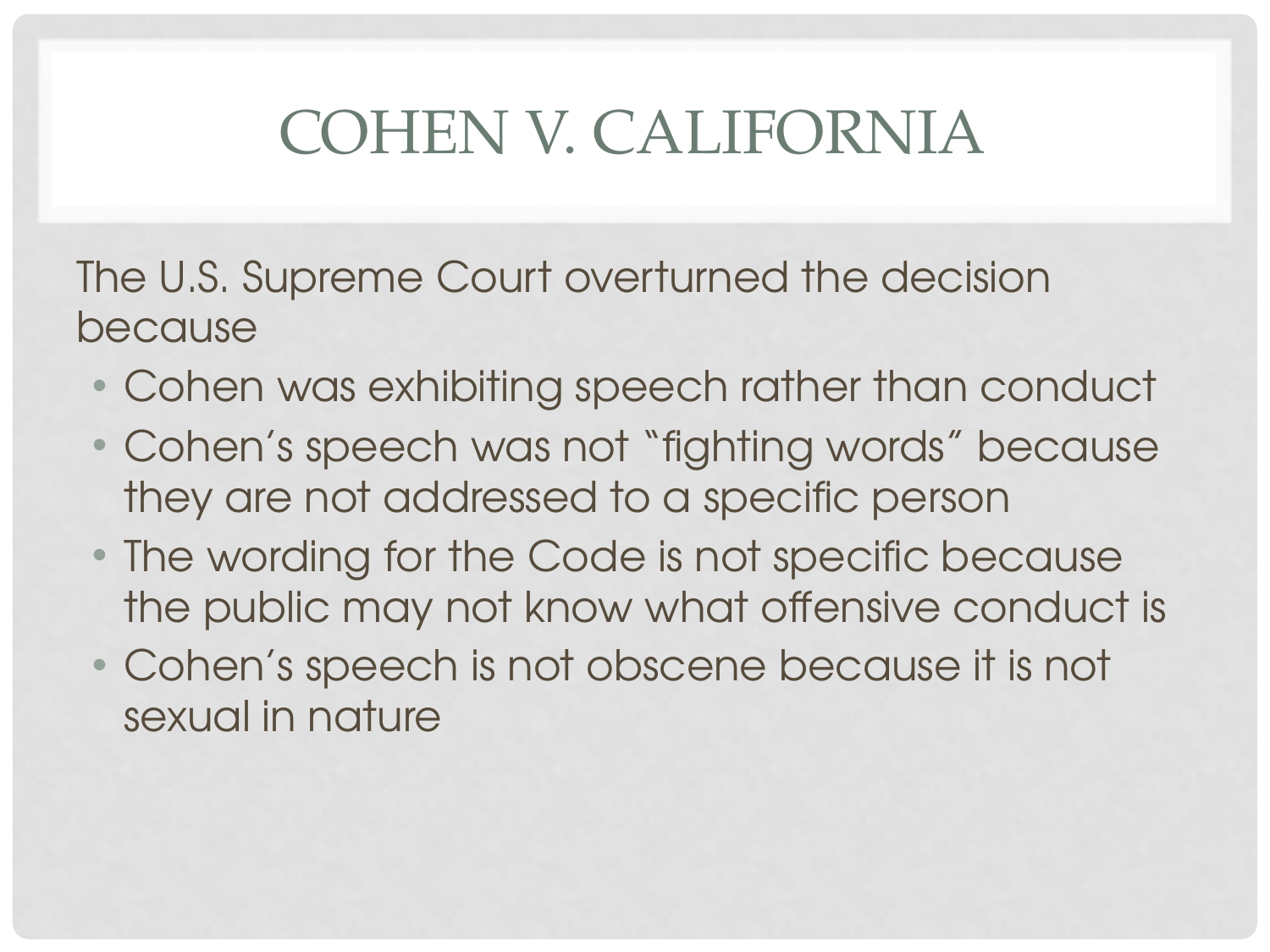

# Cohen v. California
The U.S. Supreme Court overturned the decision because
Cohen was exhibiting speech rather than conduct
Cohen’s speech was not “fighting words” because they are not addressed to a specific person
The wording for the Code is not specific because the public may not know what offensive conduct is
Cohen’s speech is not obscene because it is not sexual in nature